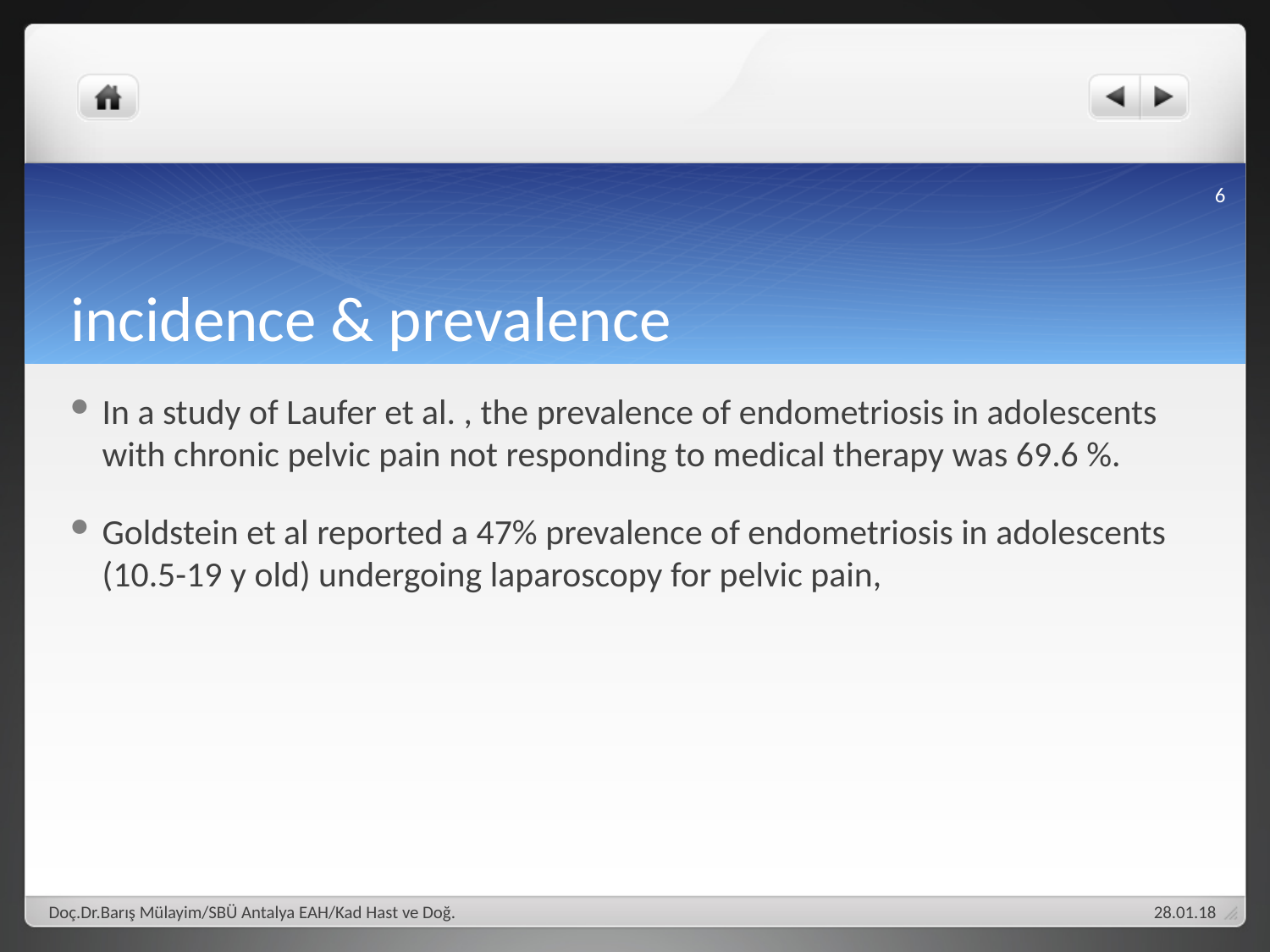

6
# incidence & prevalence
In a study of Laufer et al. , the prevalence of endometriosis in adolescents with chronic pelvic pain not responding to medical therapy was 69.6 %.
Goldstein et al reported a 47% prevalence of endometriosis in adolescents (10.5-19 y old) undergoing laparoscopy for pelvic pain,
Doç.Dr.Barış Mülayim/SBÜ Antalya EAH/Kad Hast ve Doğ.
28.01.18